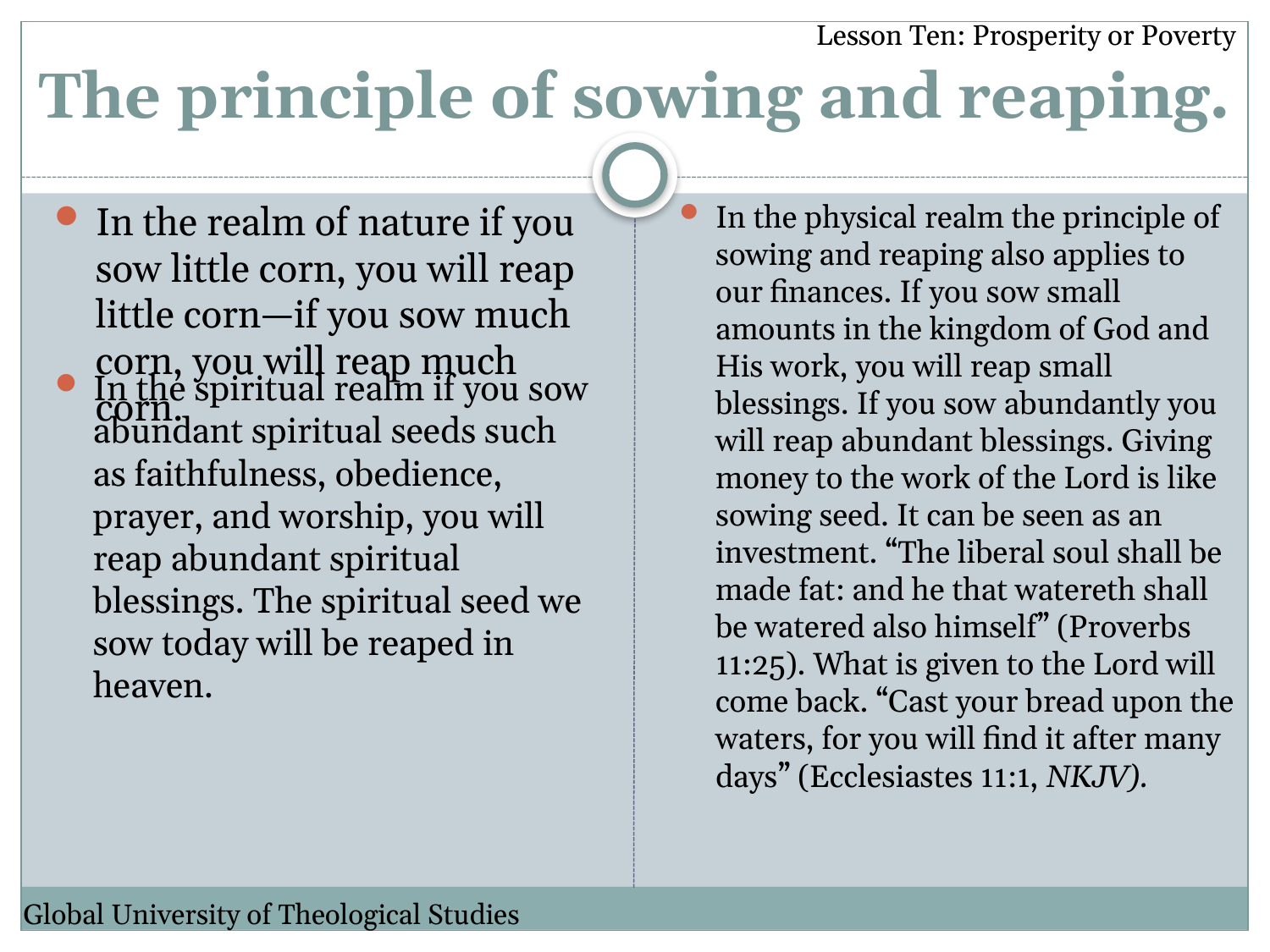

Lesson Ten: Prosperity or Poverty
# The principle of sowing and reaping.
In the realm of nature if you sow little corn, you will reap little corn—if you sow much corn, you will reap much corn.
In the physical realm the principle of sowing and reaping also applies to our finances. If you sow small amounts in the kingdom of God and His work, you will reap small blessings. If you sow abundantly you will reap abundant blessings. Giving money to the work of the Lord is like sowing seed. It can be seen as an investment. “The liberal soul shall be made fat: and he that watereth shall be watered also himself” (Proverbs 11:25). What is given to the Lord will come back. “Cast your bread upon the waters, for you will find it after many days” (Ecclesiastes 11:1, NKJV).
In the spiritual realm if you sow abundant spiritual seeds such as faithfulness, obedience, prayer, and worship, you will reap abundant spiritual blessings. The spiritual seed we sow today will be reaped in heaven.
Global University of Theological Studies